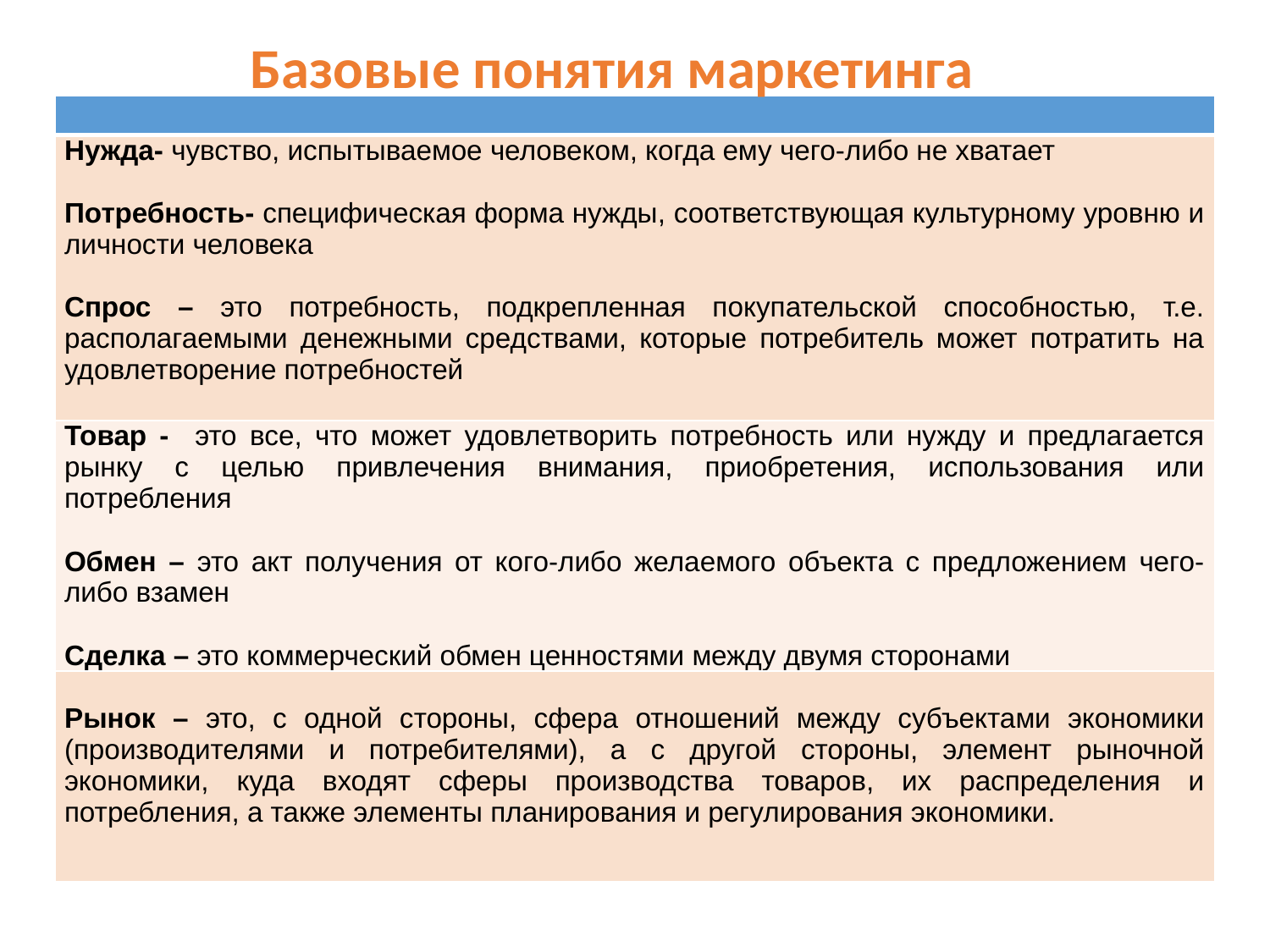

Базовые понятия маркетинга
|  |
| --- |
| Нужда- чувство, испытываемое человеком, когда ему чего-либо не хватает Потребность- специфическая форма нужды, соответствующая культурному уровню и личности человека Спрос – это потребность, подкрепленная покупательской способностью, т.е. располагаемыми денежными средствами, которые потребитель может потратить на удовлетворение потребностей |
| Товар - это все, что может удовлетворить потребность или нужду и предлагается рынку с целью привлечения внимания, приобретения, использования или потребления Обмен – это акт получения от кого-либо желаемого объекта с предложением чего-либо взамен Сделка – это коммерческий обмен ценностями между двумя сторонами |
| Рынок – это, с одной стороны, сфера отношений между субъектами экономики (производителями и потребителями), а с другой стороны, элемент рыночной экономики, куда входят сферы производства товаров, их распределения и потребления, а также элементы планирования и регулирования экономики. |